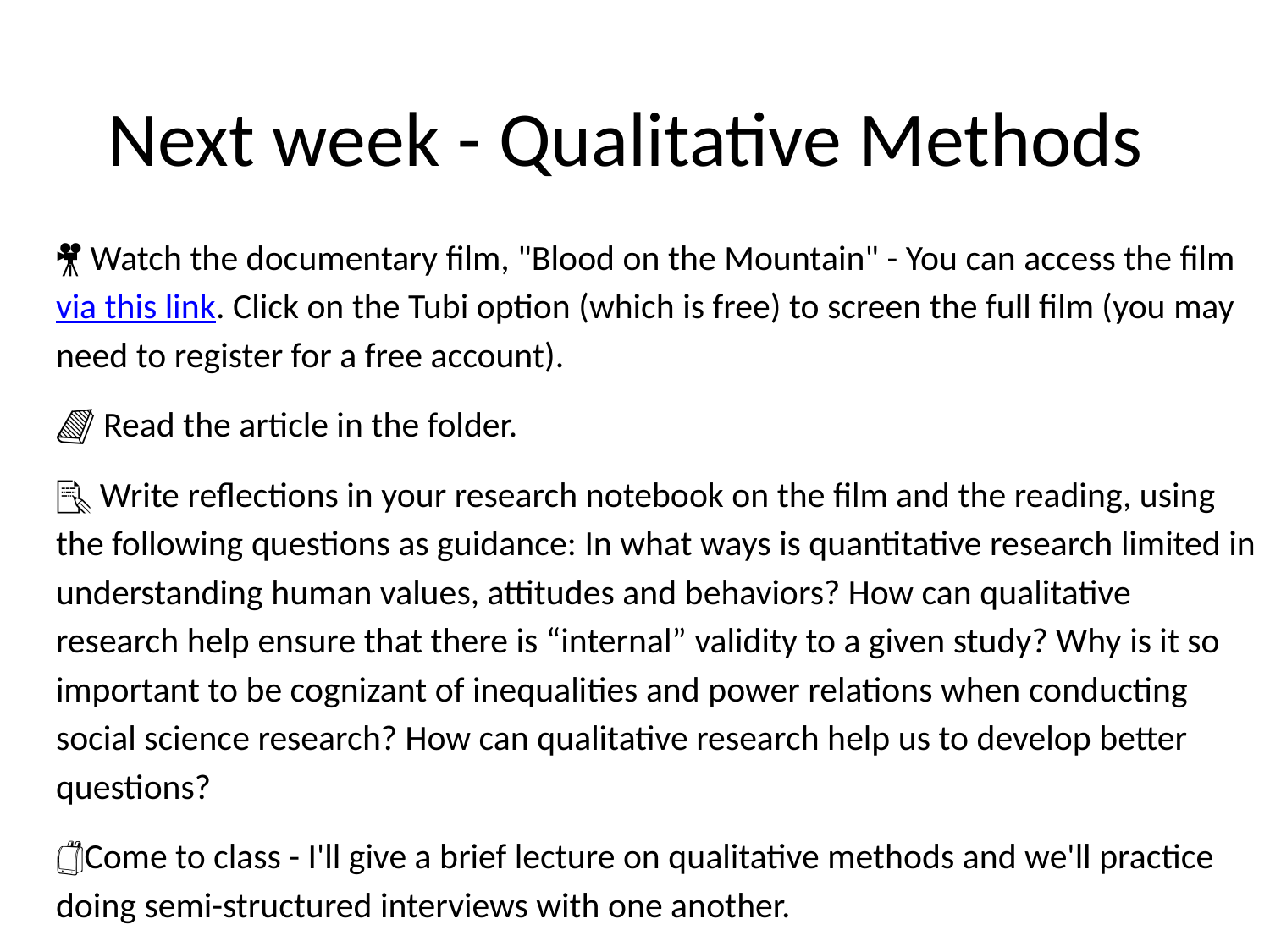

# Next week - Qualitative Methods
🎥 Watch the documentary film, "Blood on the Mountain" - You can access the film via this link. Click on the Tubi option (which is free) to screen the full film (you may need to register for a free account).
📗 Read the article in the folder.
📝 Write reflections in your research notebook on the film and the reading, using the following questions as guidance: In what ways is quantitative research limited in understanding human values, attitudes and behaviors? How can qualitative research help ensure that there is “internal” validity to a given study? Why is it so important to be cognizant of inequalities and power relations when conducting social science research? How can qualitative research help us to develop better questions?
🎒Come to class - I'll give a brief lecture on qualitative methods and we'll practice doing semi-structured interviews with one another.